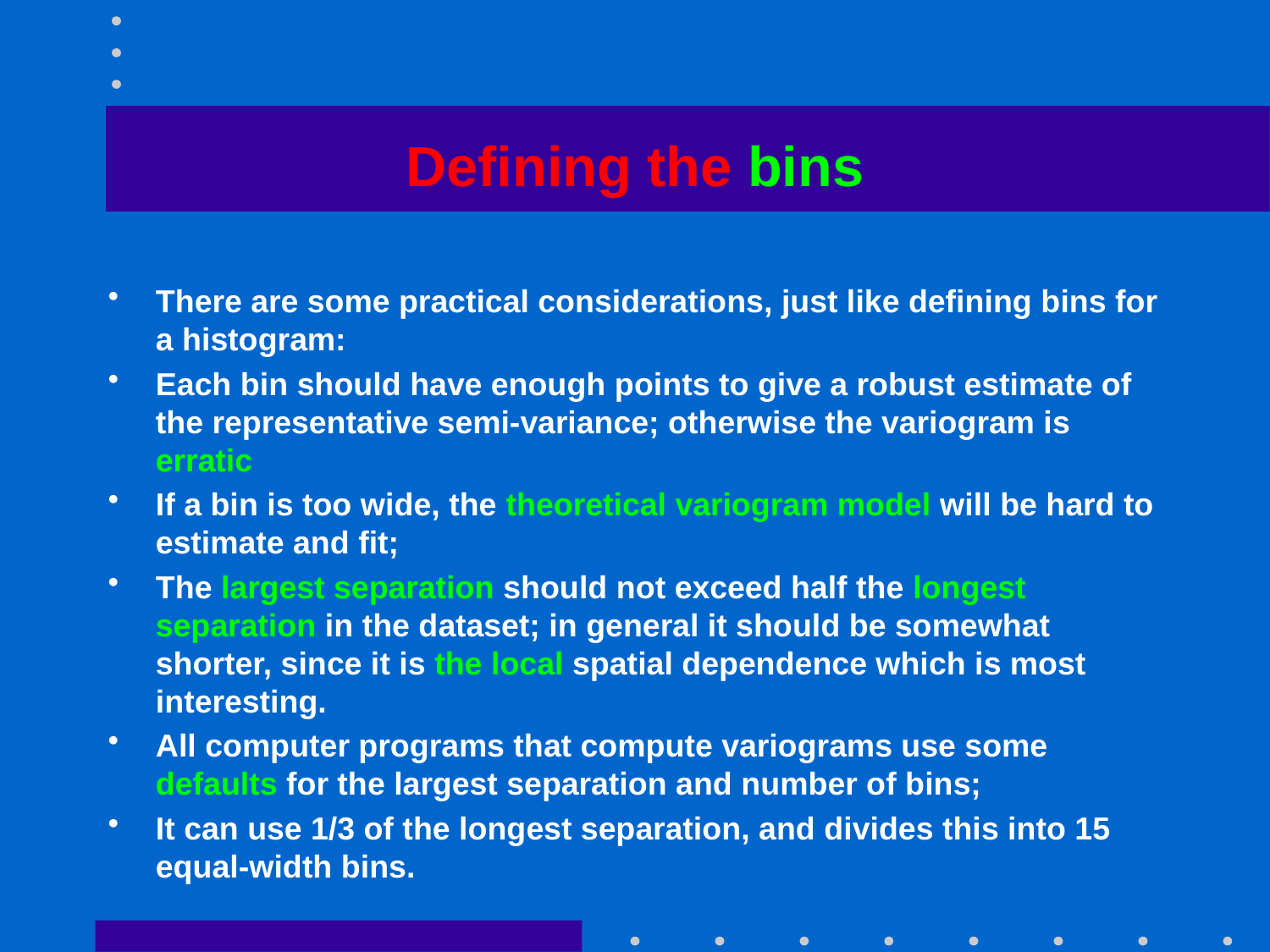

# Defining the bins
There are some practical considerations, just like defining bins for a histogram:
Each bin should have enough points to give a robust estimate of the representative semi-variance; otherwise the variogram is erratic
If a bin is too wide, the theoretical variogram model will be hard to estimate and fit;
The largest separation should not exceed half the longest separation in the dataset; in general it should be somewhat shorter, since it is the local spatial dependence which is most interesting.
All computer programs that compute variograms use some defaults for the largest separation and number of bins;
It can use 1/3 of the longest separation, and divides this into 15 equal-width bins.